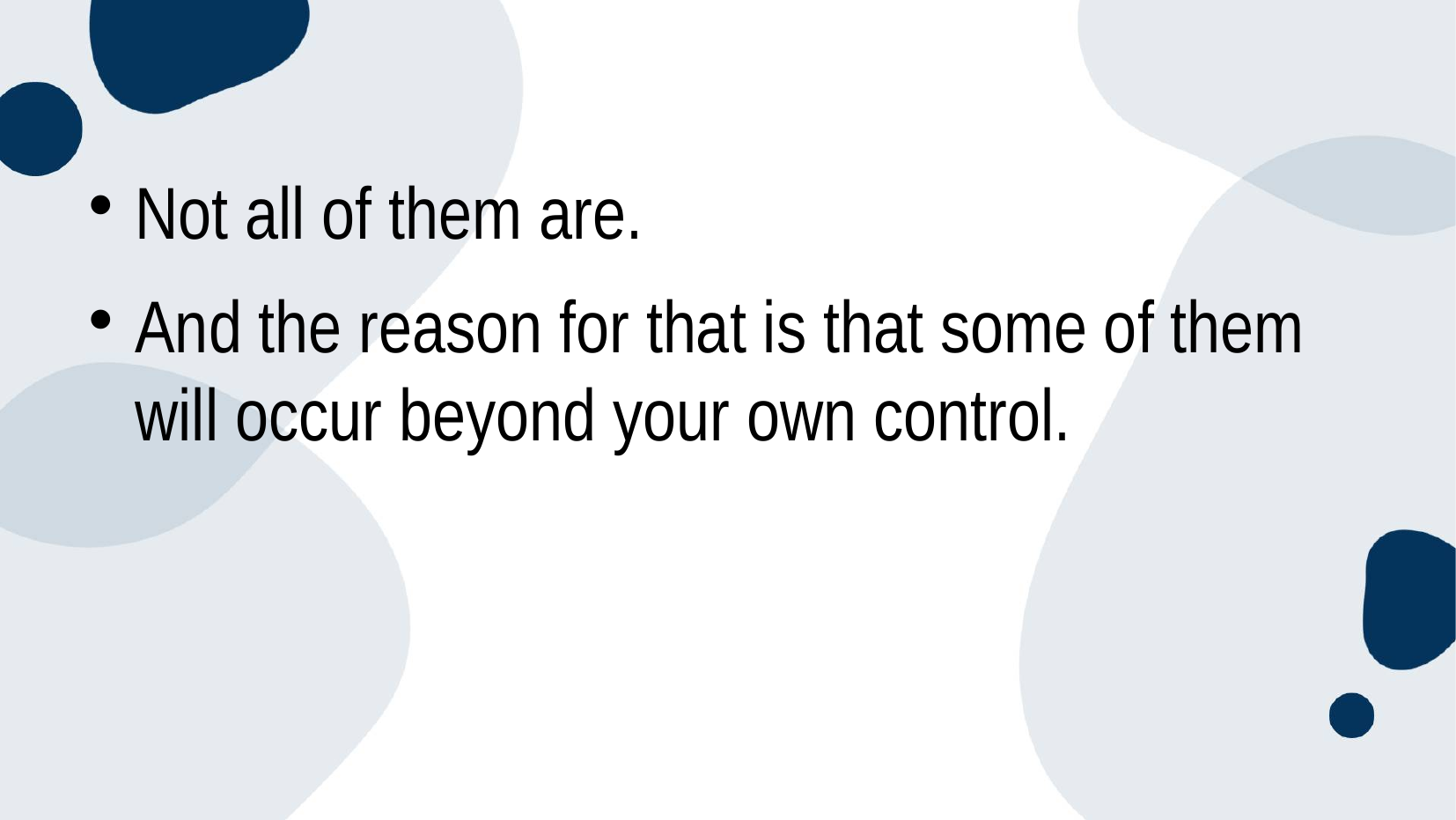

#
Not all of them are.
And the reason for that is that some of them will occur beyond your own control.